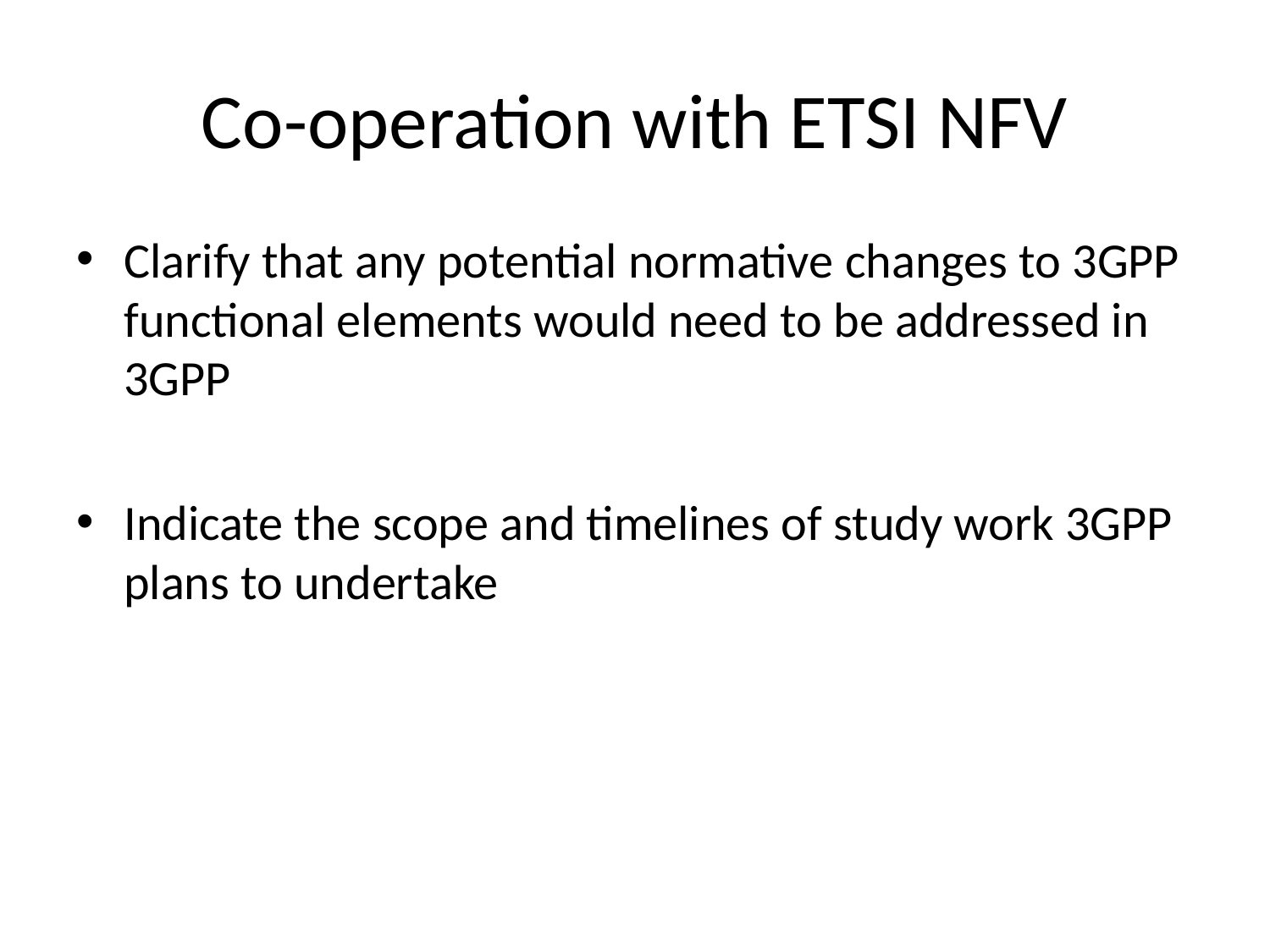

# Co-operation with ETSI NFV
Clarify that any potential normative changes to 3GPP functional elements would need to be addressed in 3GPP

Indicate the scope and timelines of study work 3GPP plans to undertake